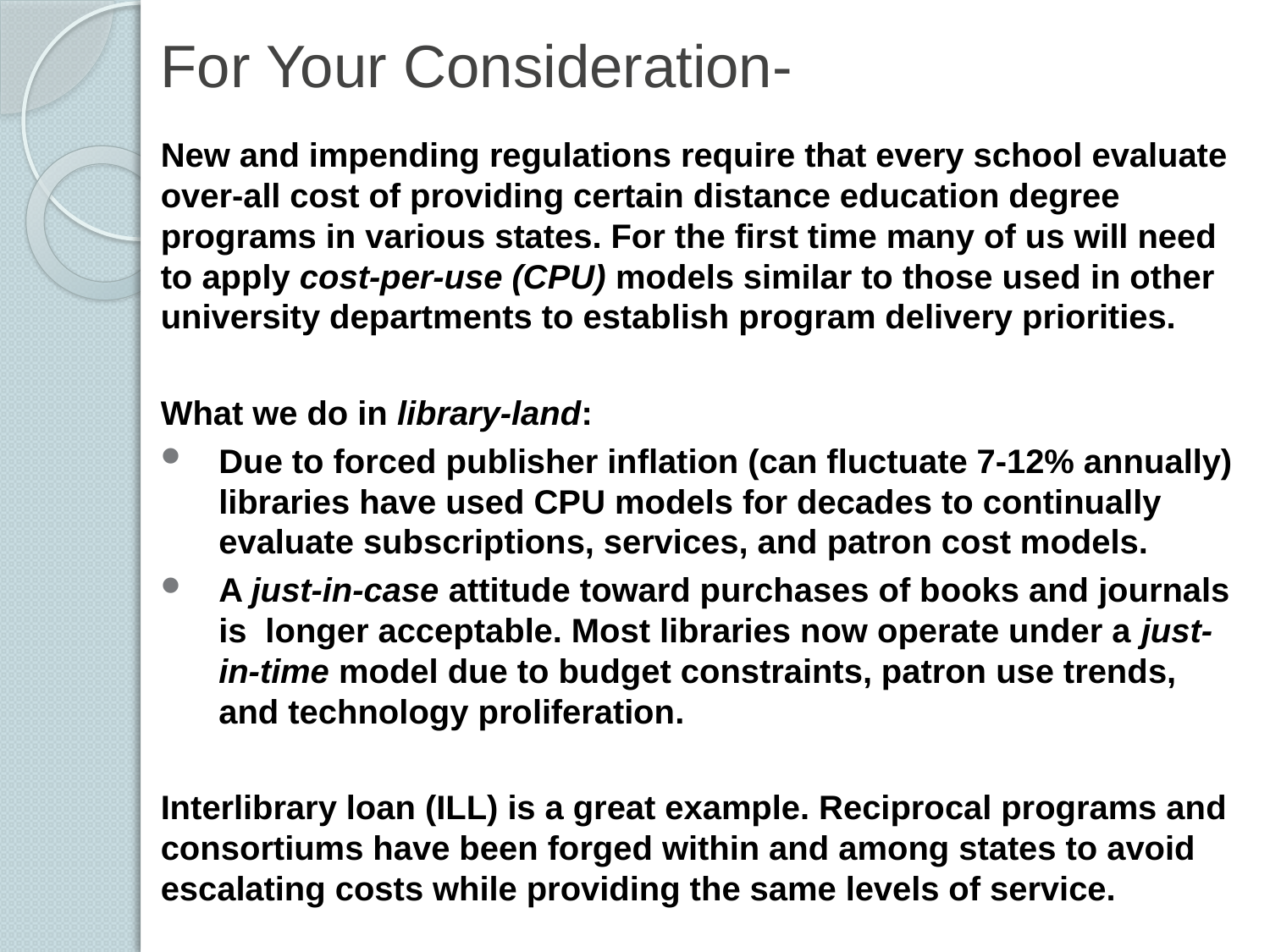

# For Your Consideration-
New and impending regulations require that every school evaluate over-all cost of providing certain distance education degree programs in various states. For the first time many of us will need to apply cost-per-use (CPU) models similar to those used in other university departments to establish program delivery priorities.

What we do in library-land:
Due to forced publisher inflation (can fluctuate 7-12% annually) libraries have used CPU models for decades to continually evaluate subscriptions, services, and patron cost models.
A just-in-case attitude toward purchases of books and journals is  longer acceptable. Most libraries now operate under a just-in-time model due to budget constraints, patron use trends, and technology proliferation.

Interlibrary loan (ILL) is a great example. Reciprocal programs and consortiums have been forged within and among states to avoid escalating costs while providing the same levels of service.